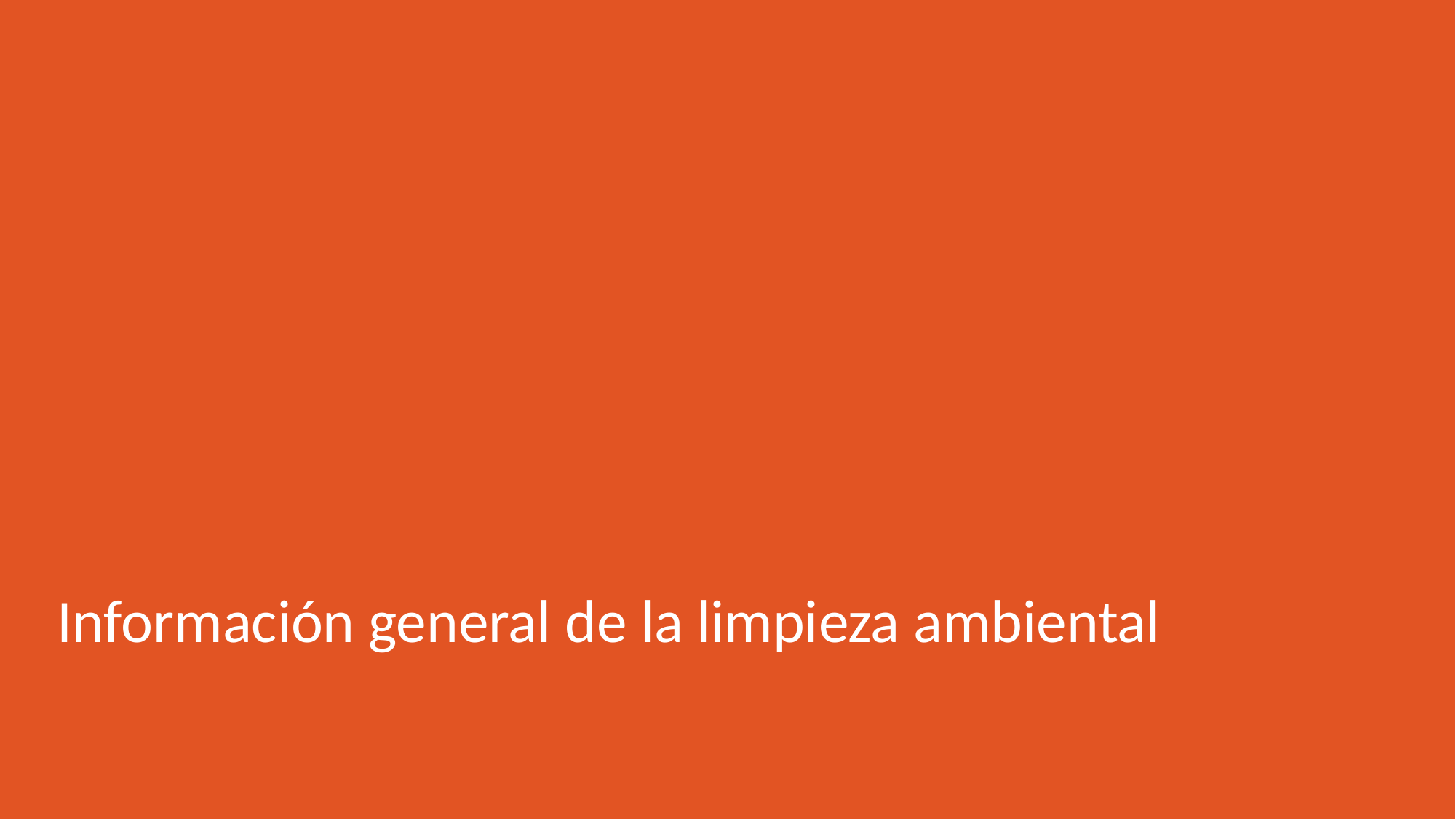

# Información general de la limpieza ambiental